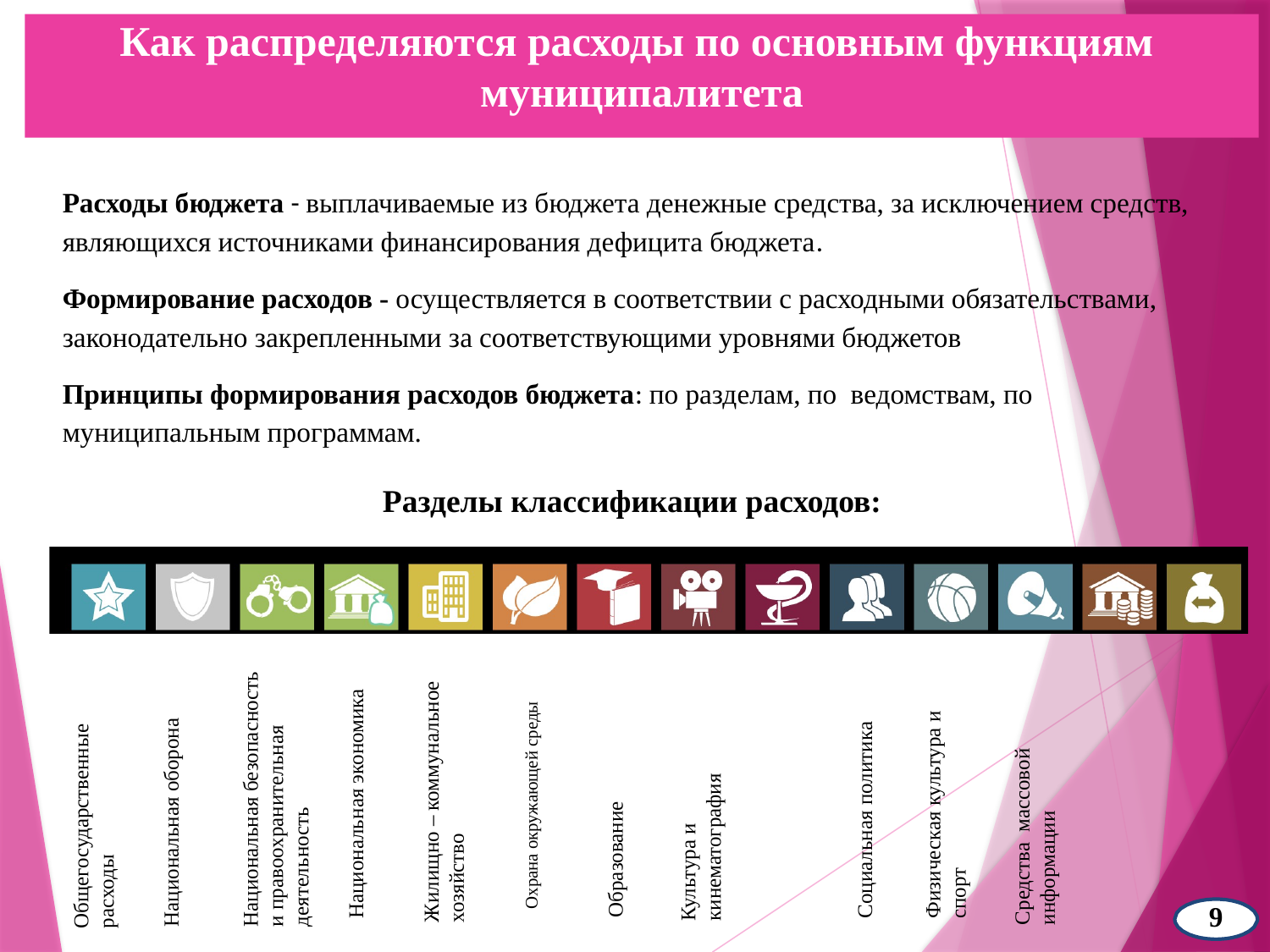

Как распределяются расходы по основным функциям
муниципалитета
Расходы бюджета - выплачиваемые из бюджета денежные средства, за исключением средств, являющихся источниками финансирования дефицита бюджета.
Формирование расходов - осуществляется в соответствии с расходными обязательствами, законодательно закрепленными за соответствующими уровнями бюджетов
Принципы формирования расходов бюджета: по разделам, по  ведомствам, по   муниципальным программам.
Разделы классификации расходов:

Национальная оборона

Национальная безопасность и правоохранительная  деятельность
Жилищно – коммунальное хозяйство
Национальная экономика
Средства  массовой информации
Физическая культура и спорт
Социальная политика
Культура и кинематография
Общегосударственные расходы
Охрана окружающей среды
Образование
9